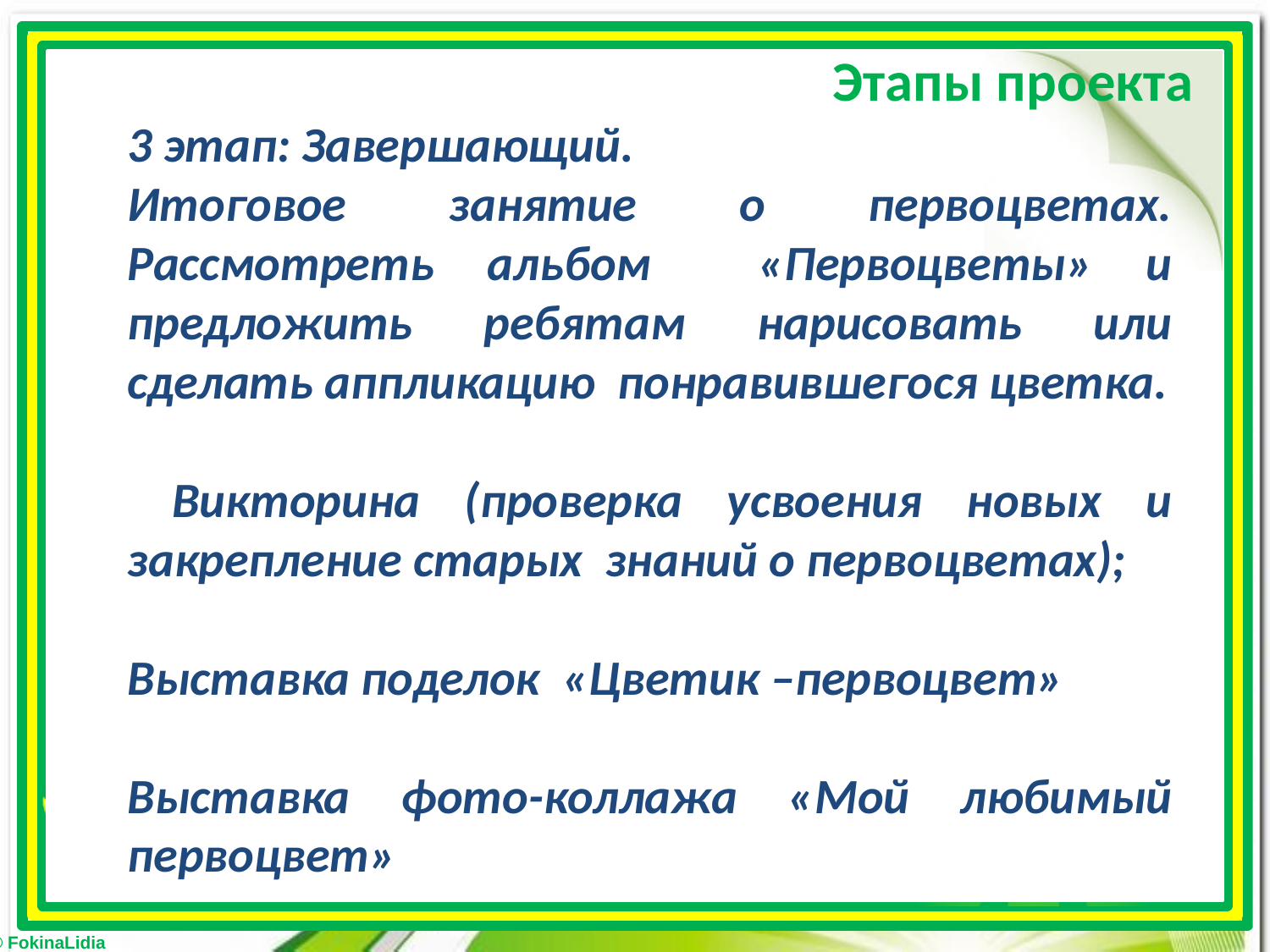

# Этапы проекта
3 этап: Завершающий.
Итоговое занятие о первоцветах. Рассмотреть альбом  «Первоцветы» и предложить ребятам нарисовать или сделать аппликацию  понравившегося цветка.

 Викторина (проверка усвоения новых и закрепление старых  знаний о первоцветах);

Выставка поделок  «Цветик –первоцвет»

Выставка фото-коллажа «Мой любимый первоцвет»